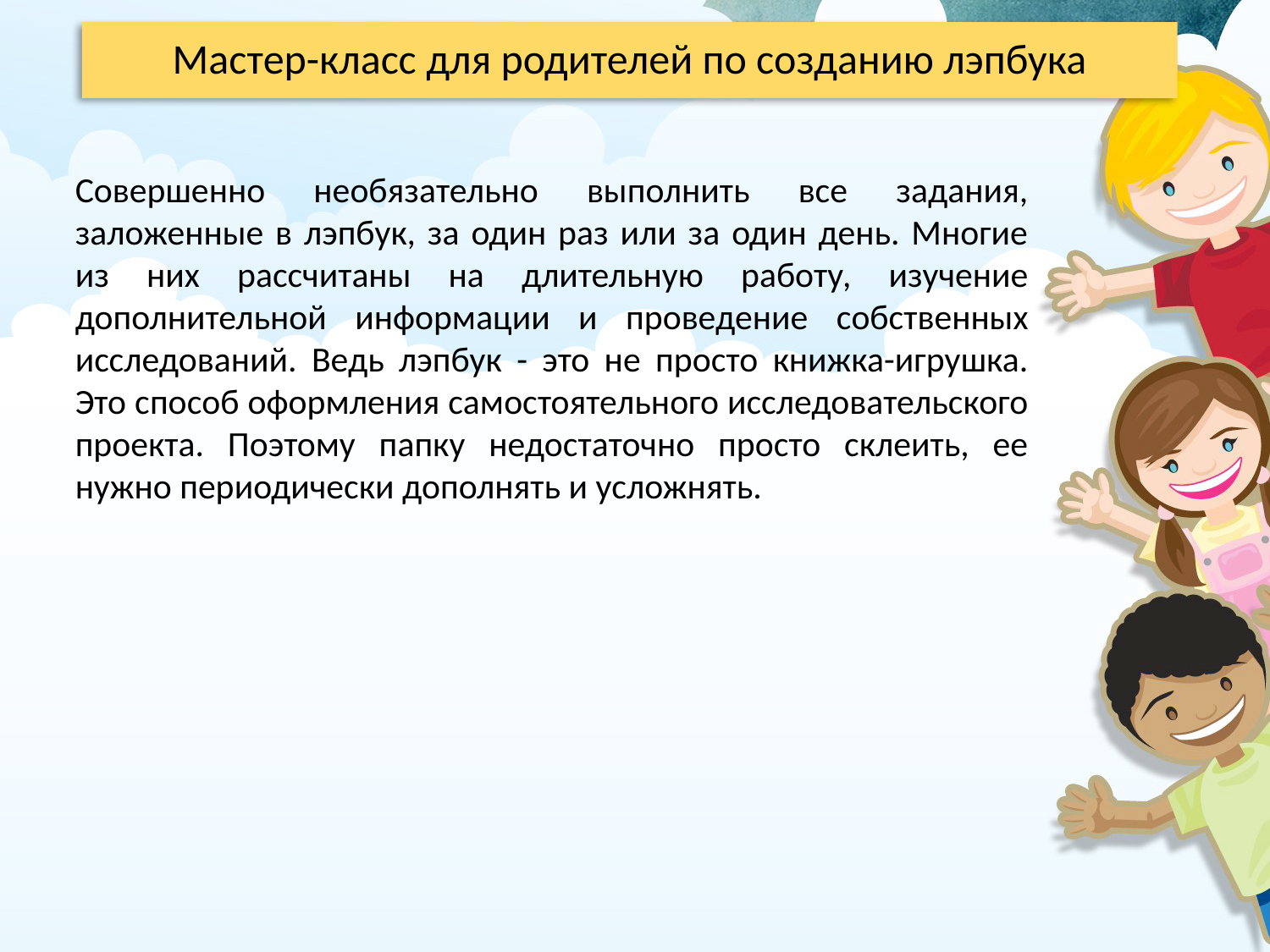

# Мастер-класс для родителей по созданию лэпбука
Совершенно необязательно выполнить все задания, заложенные в лэпбук, за один раз или за один день. Многие из них рассчитаны на длительную работу, изучение дополнительной информации и проведение собственных исследований. Ведь лэпбук - это не просто книжка-игрушка. Это способ оформления самостоятельного исследовательского проекта. Поэтому папку недостаточно просто склеить, ее нужно периодически дополнять и усложнять.